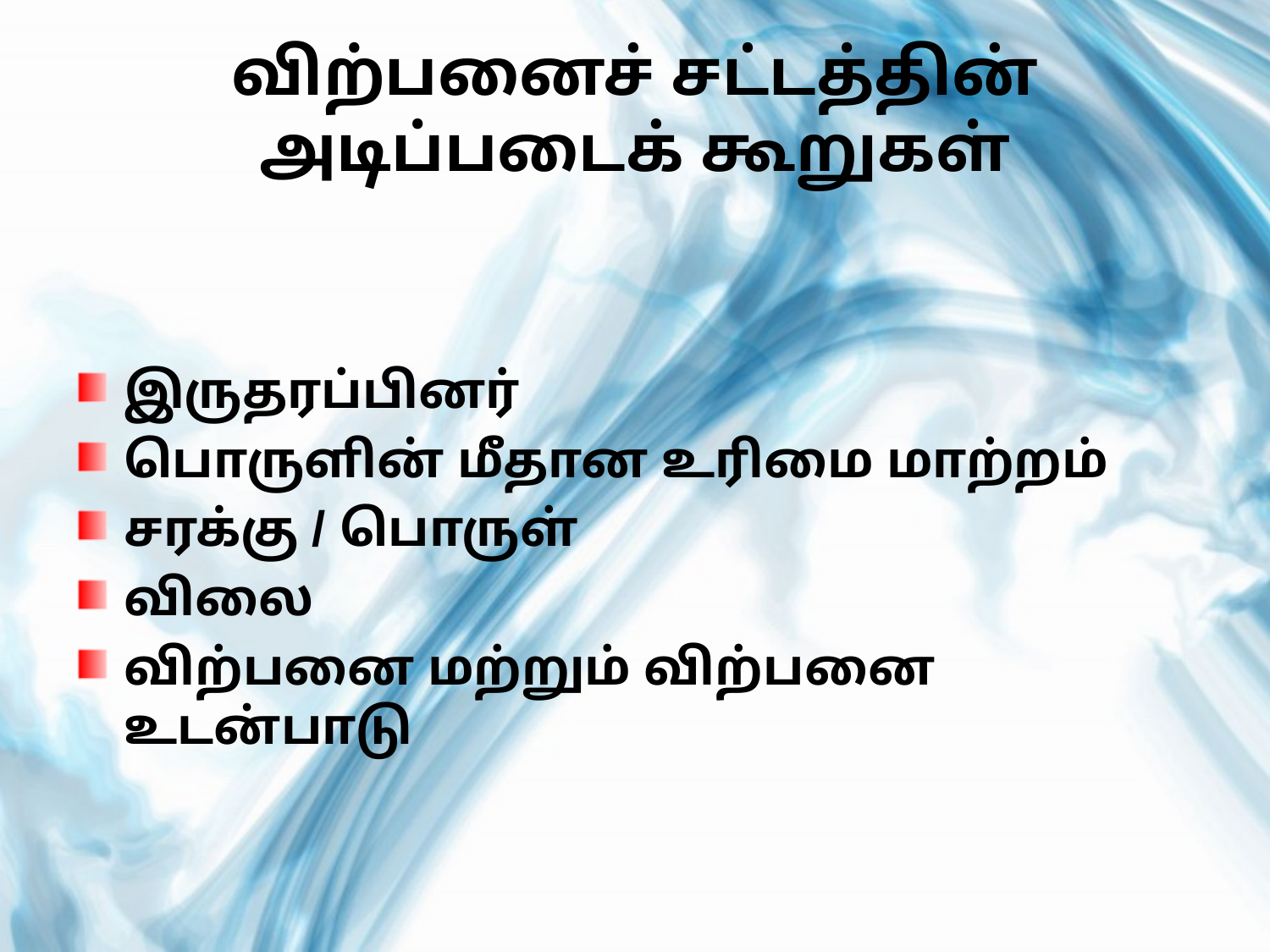

# விற்பனைச் சட்டத்தின் அடிப்படைக் கூறுகள்

இருதரப்பினர்
பொருளின் மீதான உரிமை மாற்றம்
சரக்கு / பொருள்
விலை
விற்பனை மற்றும் விற்பனை உடன்பாடு